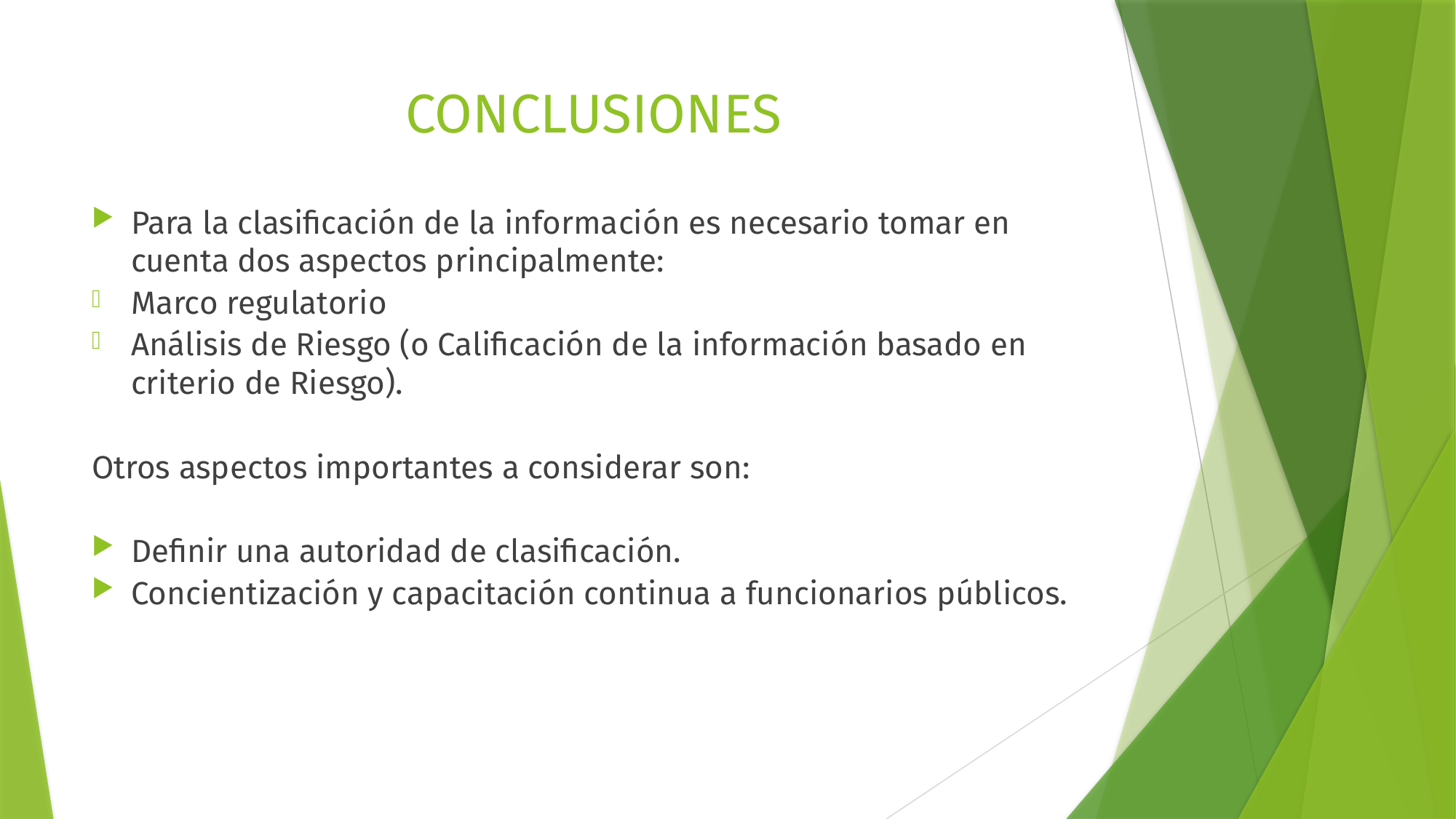

# CONCLUSIONES
Para la clasificación de la información es necesario tomar en cuenta dos aspectos principalmente:
Marco regulatorio
Análisis de Riesgo (o Calificación de la información basado en criterio de Riesgo).

Otros aspectos importantes a considerar son:

Definir una autoridad de clasificación.
Concientización y capacitación continua a funcionarios públicos.